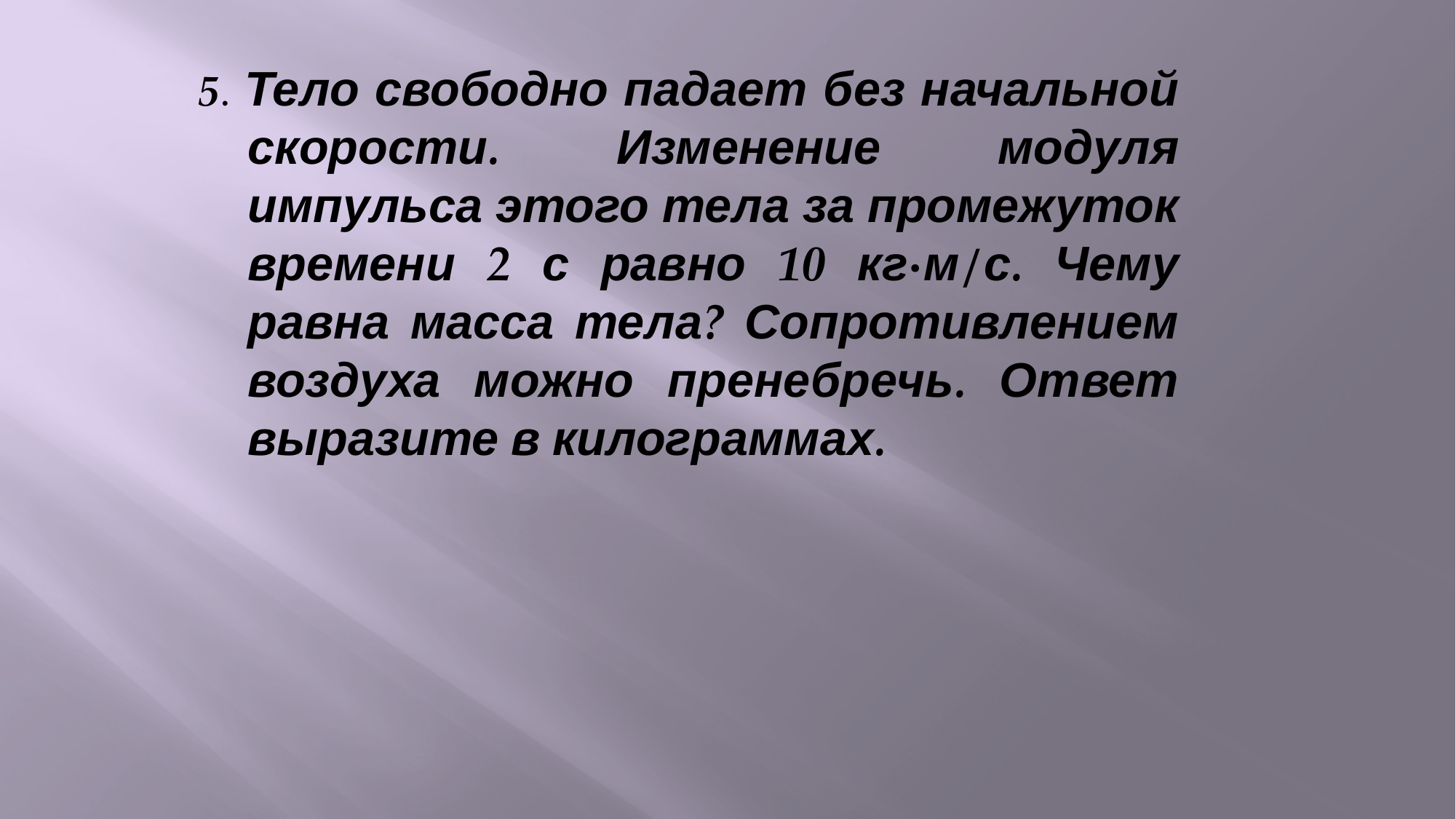

5. Тело свободно падает без начальной скорости. Изменение модуля импульса этого тела за промежуток времени 2 с равно 10 кг·м/с. Чему равна масса тела? Сопротивлением воздуха можно пренебречь. Ответ выразите в килограммах.